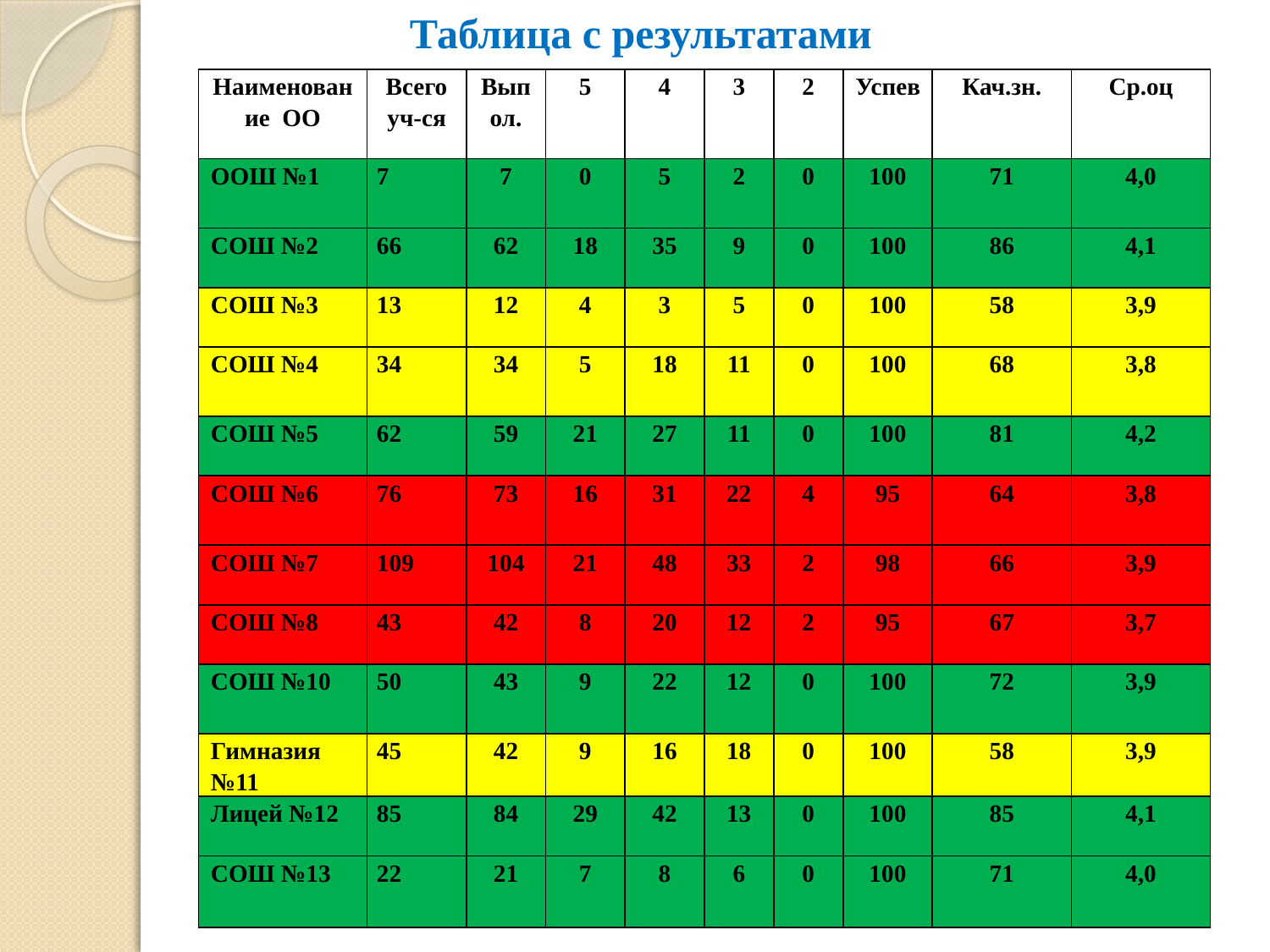

# Таблица с результатами
| Наименование ОО | Всего уч-ся | Выпол. | 5 | 4 | 3 | 2 | Успев | Кач.зн. | Ср.оц |
| --- | --- | --- | --- | --- | --- | --- | --- | --- | --- |
| ООШ №1 | 7 | 7 | 0 | 5 | 2 | 0 | 100 | 71 | 4,0 |
| СОШ №2 | 66 | 62 | 18 | 35 | 9 | 0 | 100 | 86 | 4,1 |
| СОШ №3 | 13 | 12 | 4 | 3 | 5 | 0 | 100 | 58 | 3,9 |
| СОШ №4 | 34 | 34 | 5 | 18 | 11 | 0 | 100 | 68 | 3,8 |
| СОШ №5 | 62 | 59 | 21 | 27 | 11 | 0 | 100 | 81 | 4,2 |
| СОШ №6 | 76 | 73 | 16 | 31 | 22 | 4 | 95 | 64 | 3,8 |
| СОШ №7 | 109 | 104 | 21 | 48 | 33 | 2 | 98 | 66 | 3,9 |
| СОШ №8 | 43 | 42 | 8 | 20 | 12 | 2 | 95 | 67 | 3,7 |
| СОШ №10 | 50 | 43 | 9 | 22 | 12 | 0 | 100 | 72 | 3,9 |
| Гимназия №11 | 45 | 42 | 9 | 16 | 18 | 0 | 100 | 58 | 3,9 |
| Лицей №12 | 85 | 84 | 29 | 42 | 13 | 0 | 100 | 85 | 4,1 |
| СОШ №13 | 22 | 21 | 7 | 8 | 6 | 0 | 100 | 71 | 4,0 |